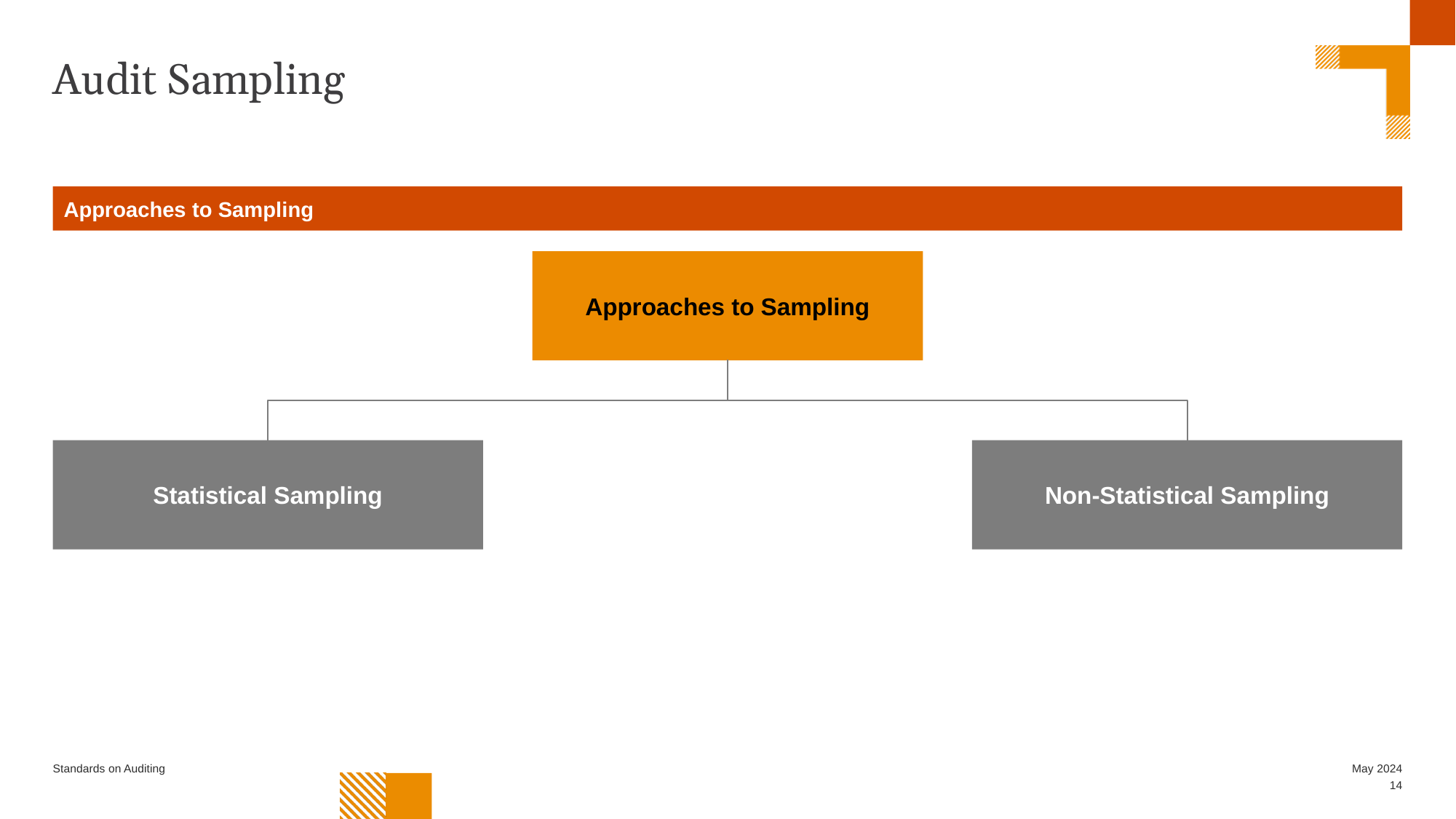

# Audit Sampling
Approaches to Sampling
Approaches to Sampling
Statistical Sampling
Non-Statistical Sampling
Standards on Auditing
May 2024
14